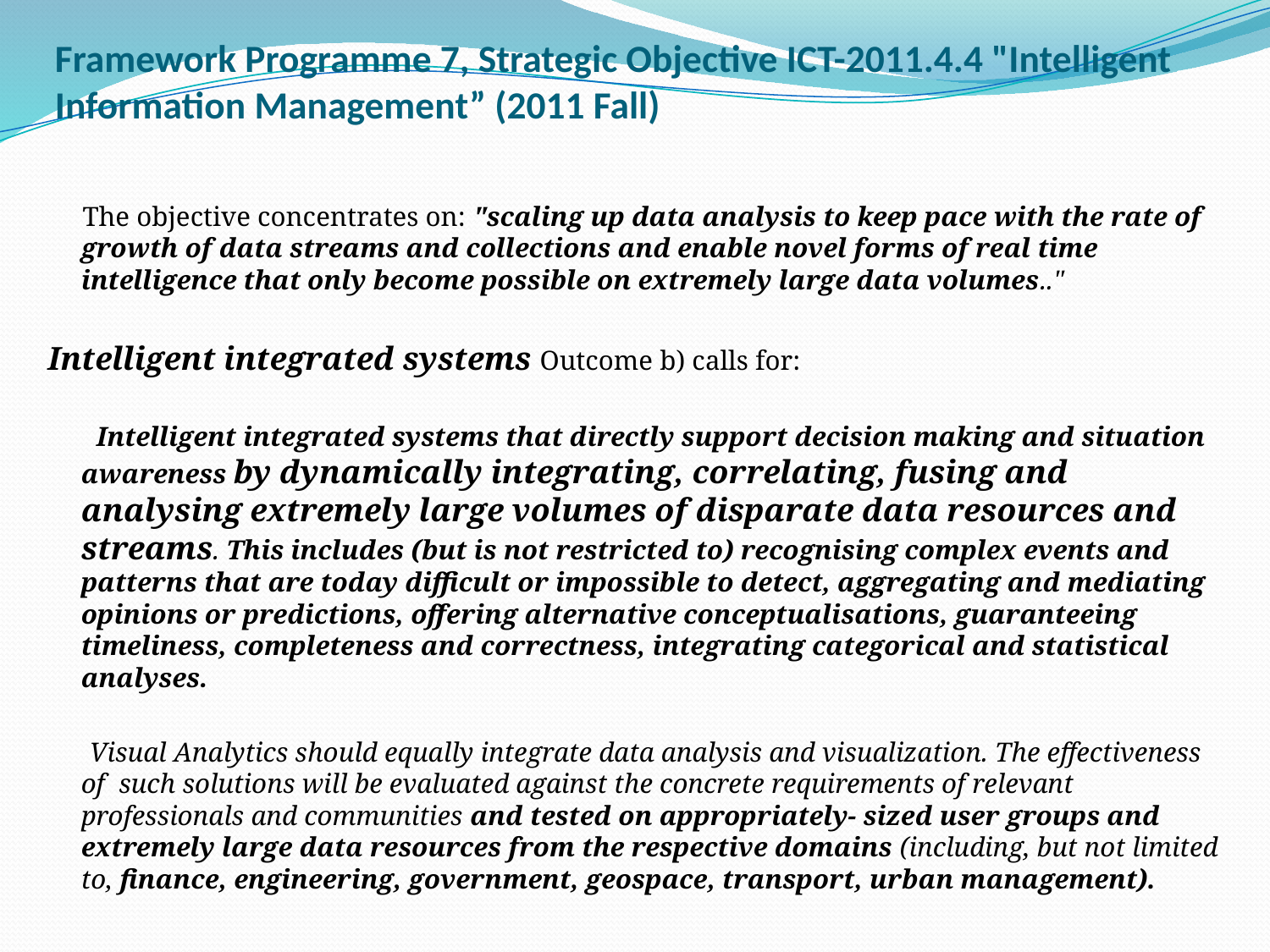

# Framework Programme 7, Strategic Objective ICT-2011.4.4 "Intelligent Information Management” (2011 Fall)

     The objective concentrates on: "scaling up data analysis to keep pace with the rate of  growth of data streams and collections and enable novel forms of real time intelligence that only become possible on extremely large data volumes.."

Intelligent integrated systems Outcome b) calls for:

       Intelligent integrated systems that directly support decision making and situation awareness by dynamically integrating, correlating, fusing and analysing extremely large volumes of disparate data resources and streams. This includes (but is not restricted to) recognising complex events and patterns that are today difficult or impossible to detect, aggregating and mediating opinions or predictions, offering alternative conceptualisations, guaranteeing timeliness, completeness and correctness, integrating categorical and statistical analyses.

      Visual Analytics should equally integrate data analysis and visualization. The effectiveness of  such solutions will be evaluated against the concrete requirements of relevant professionals and communities and tested on appropriately- sized user groups and extremely large data resources from the respective domains (including, but not limited to, finance, engineering, government, geospace, transport, urban management).